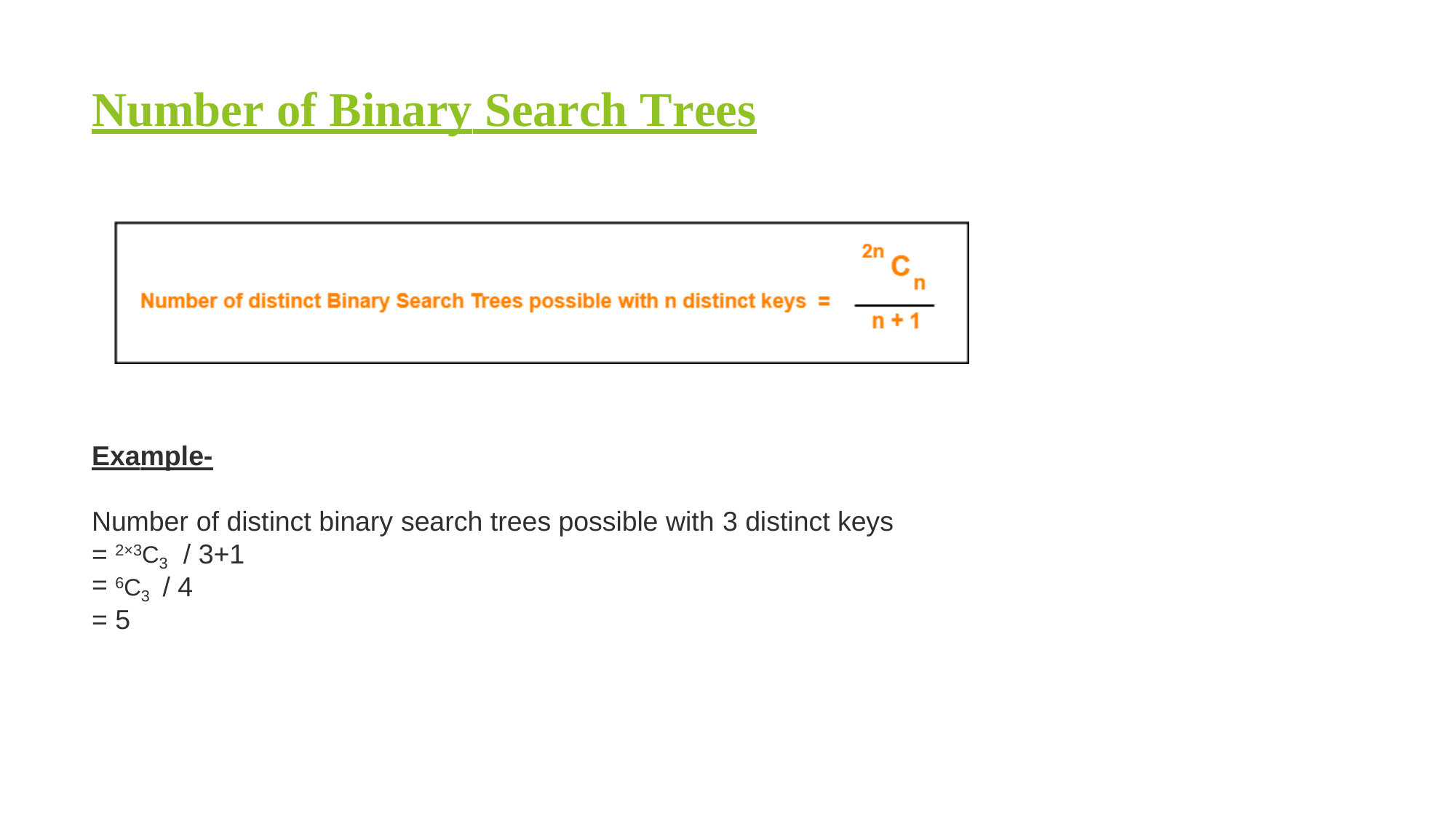

Number of Binary Search Trees

Example-
Number of distinct binary search trees possible with 3 distinct
keys
2×3C3
=
=
/ 3+1
6C3
/ 4
= 5